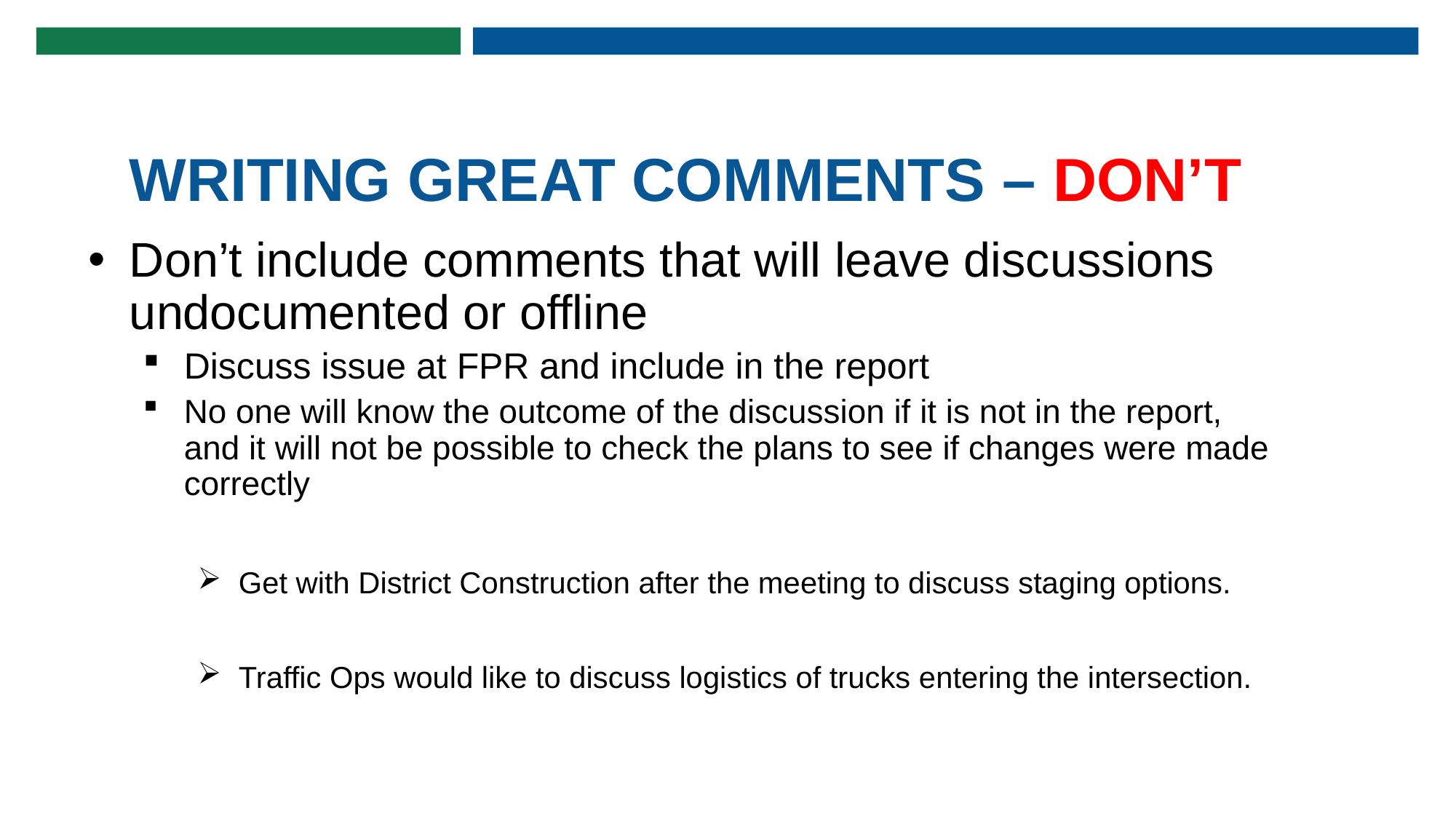

# WRITING GREAT COMMENTS – DON’T
Don’t include comments that will leave discussions undocumented or offline
Discuss issue at FPR and include in the report
No one will know the outcome of the discussion if it is not in the report, and it will not be possible to check the plans to see if changes were made correctly

Get with District Construction after the meeting to discuss staging options.

Traffic Ops would like to discuss logistics of trucks entering the intersection.